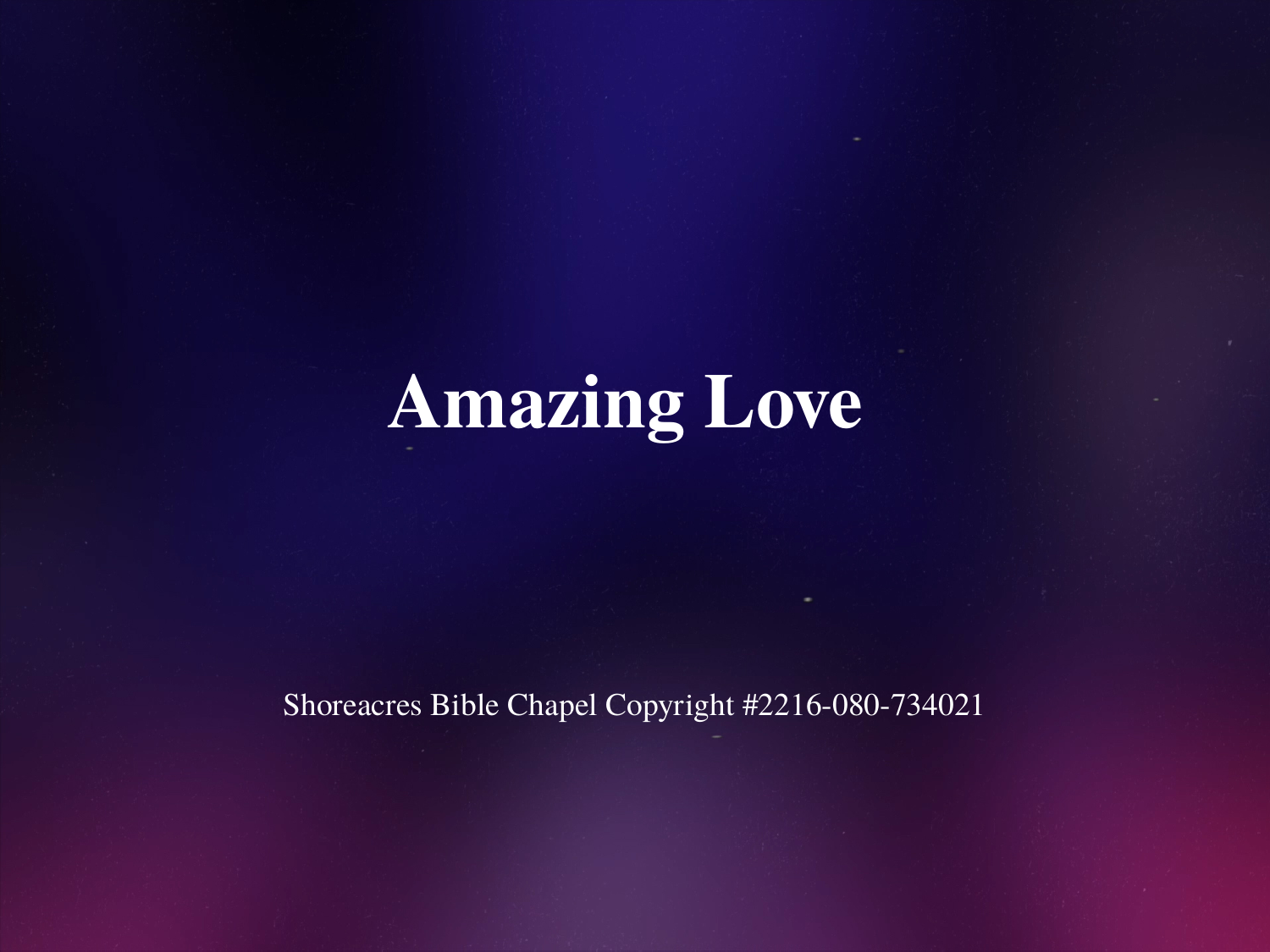

# Amazing Love
Shoreacres Bible Chapel Copyright #2216-080-734021